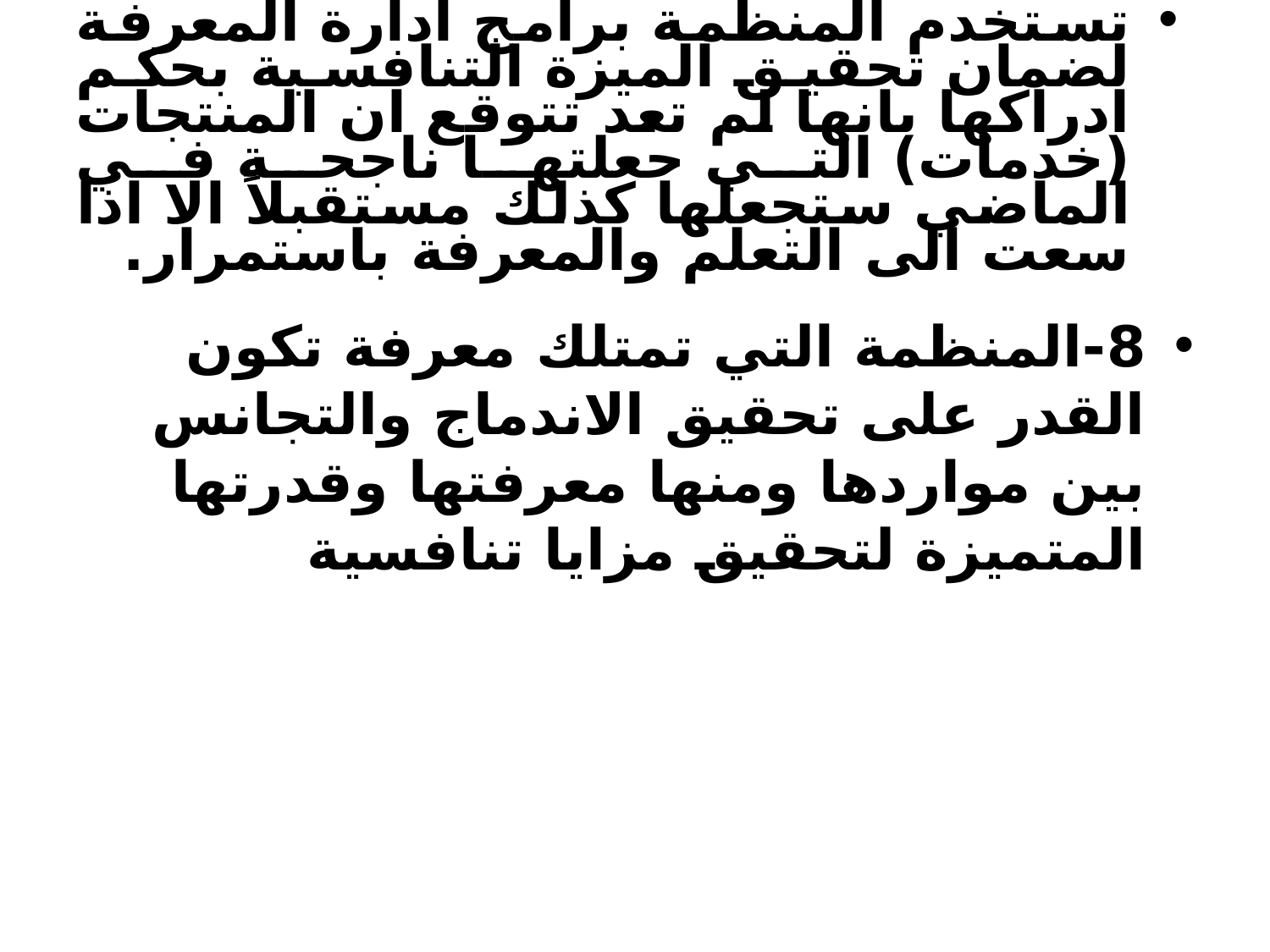

تستخدم المنظمة برامج ادارة المعرفة لضمان تحقيق الميزة التنافسية بحكم ادراكها بانها لم تعد تتوقع ان المنتجات (خدمات) التي جعلتها ناجحة في الماضي ستجعلها كذلك مستقبلاً الا اذا سعت الى التعلم والمعرفة باستمرار.
8-المنظمة التي تمتلك معرفة تكون القدر على تحقيق الاندماج والتجانس بين مواردها ومنها معرفتها وقدرتها المتميزة لتحقيق مزايا تنافسية